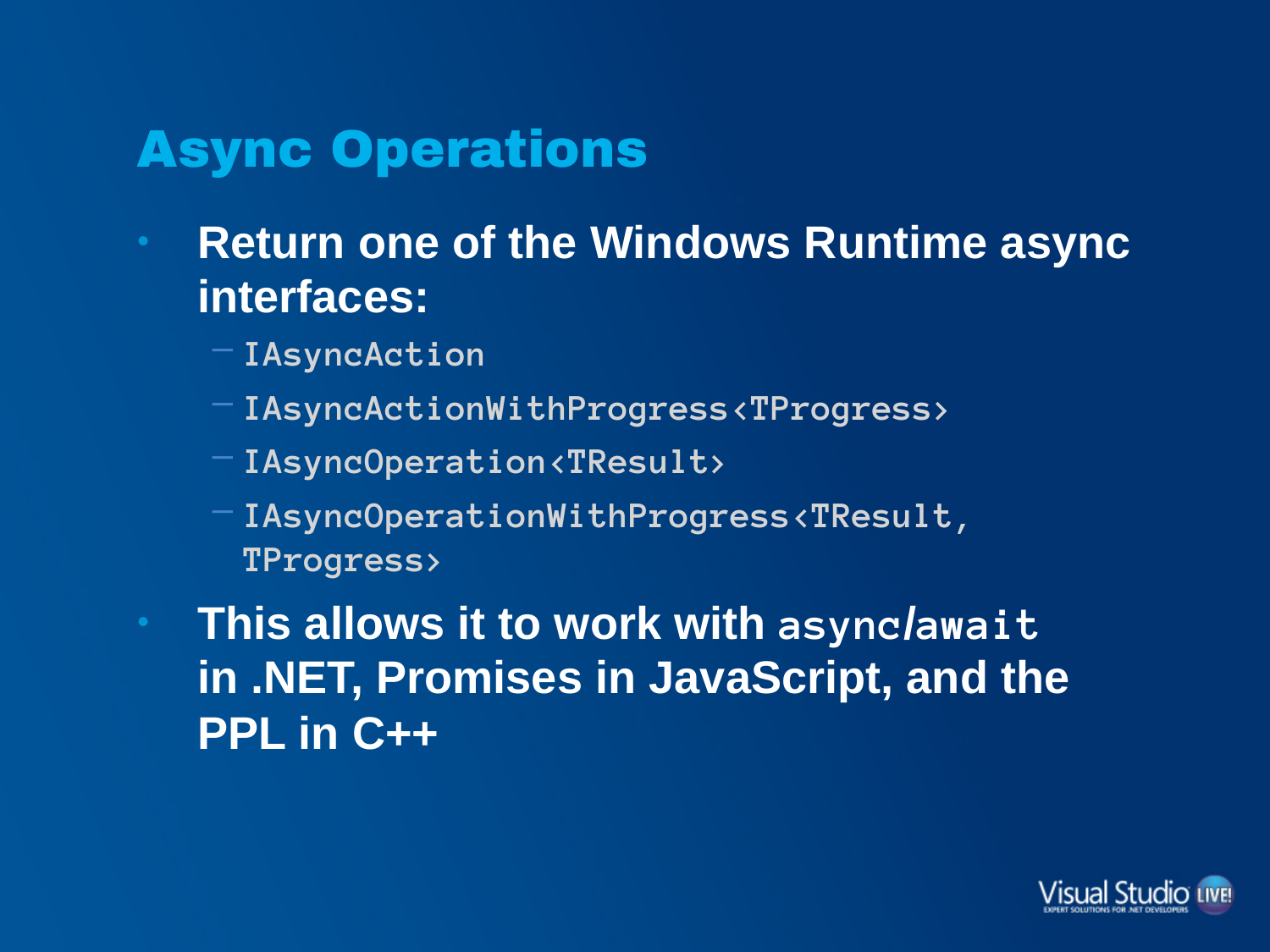

# Async Operations
Return one of the Windows Runtime async interfaces:
IAsyncAction
IAsyncActionWithProgress<TProgress>
IAsyncOperation<TResult>
IAsyncOperationWithProgress<TResult, TProgress>
This allows it to work with async/await in .NET, Promises in JavaScript, and the PPL in C++